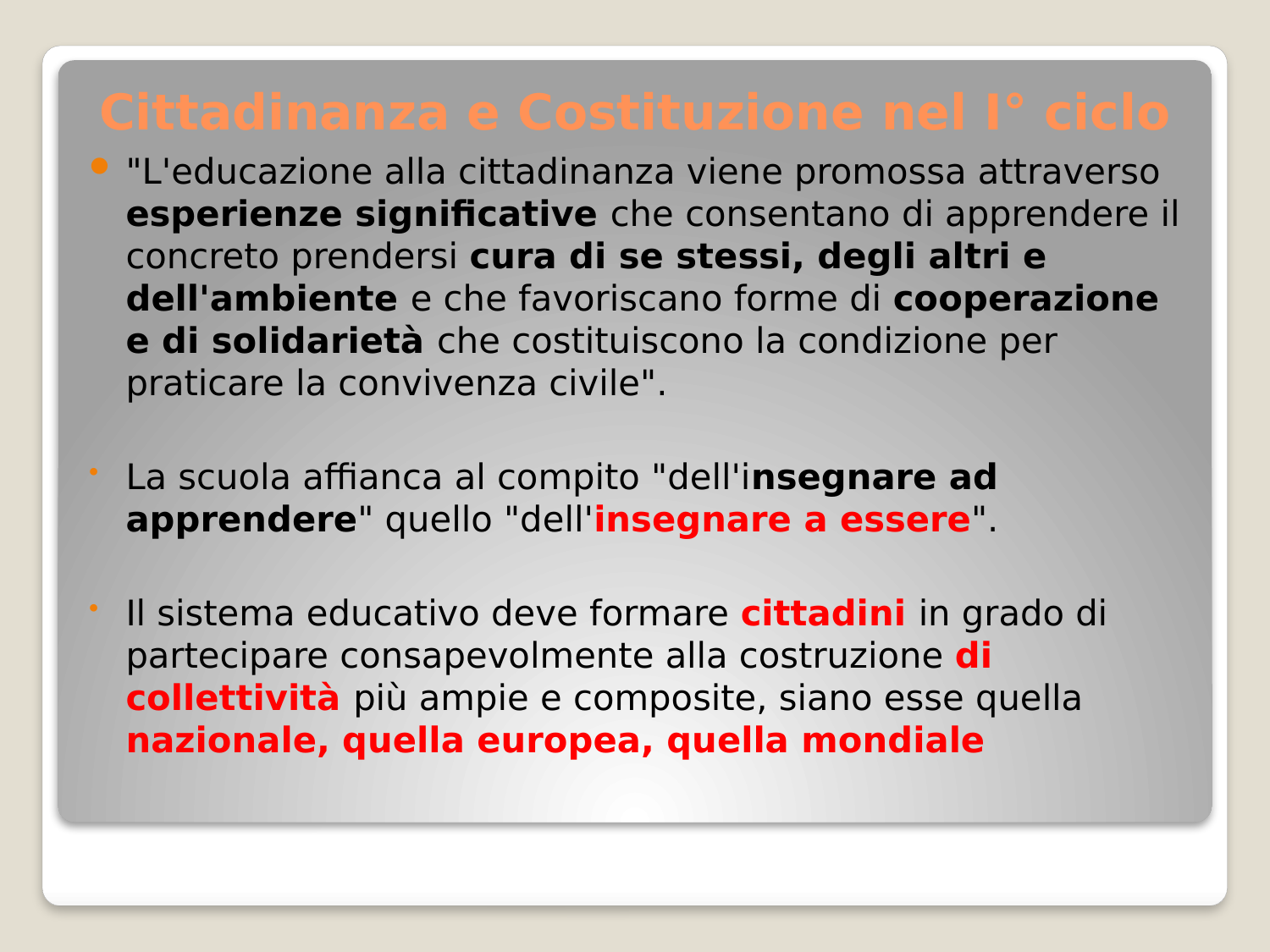

# Cittadinanza e Costituzione nel I° ciclo
"L'educazione alla cittadinanza viene promossa attraverso esperienze significative che consentano di apprendere il concreto prendersi cura di se stessi, degli altri e dell'ambiente e che favoriscano forme di cooperazione e di solidarietà che costituiscono la condizione per praticare la convivenza civile".

La scuola affianca al compito "dell'insegnare ad apprendere" quello "dell'insegnare a essere".

Il sistema educativo deve formare cittadini in grado di partecipare consapevolmente alla costruzione di collettività più ampie e composite, siano esse quella nazionale, quella europea, quella mondiale